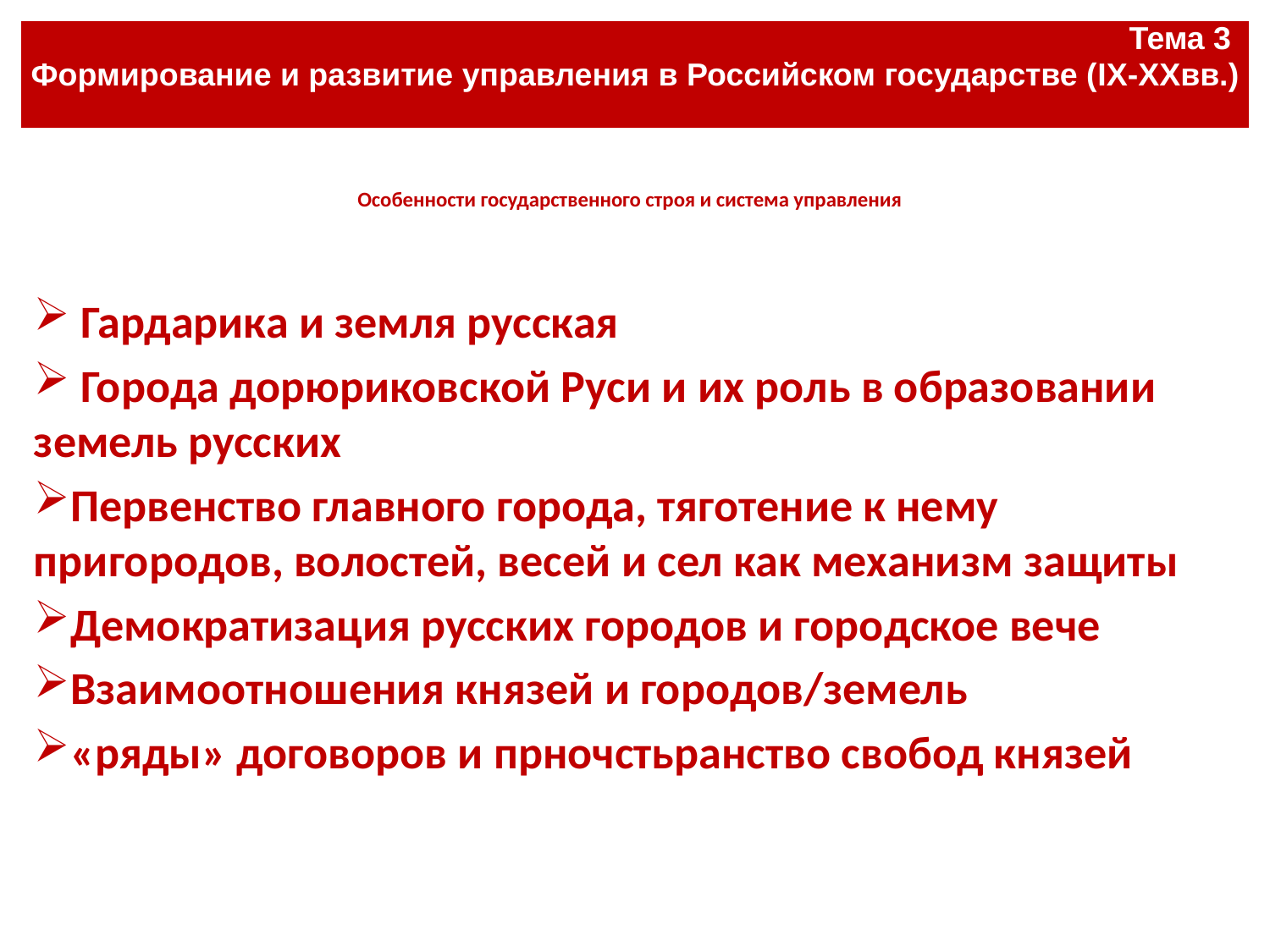

| Тема 3 Формирование и развитие управления в Российском государстве (IX-XXвв.) |
| --- |
# Особенности государственного строя и система управления
 Гардарика и земля русская
 Города дорюриковской Руси и их роль в образовании земель русских
Первенство главного города, тяготение к нему пригородов, волостей, весей и сел как механизм защиты
Демократизация русских городов и городское вече
Взаимоотношения князей и городов/земель
«ряды» договоров и прночстьранство свобод князей